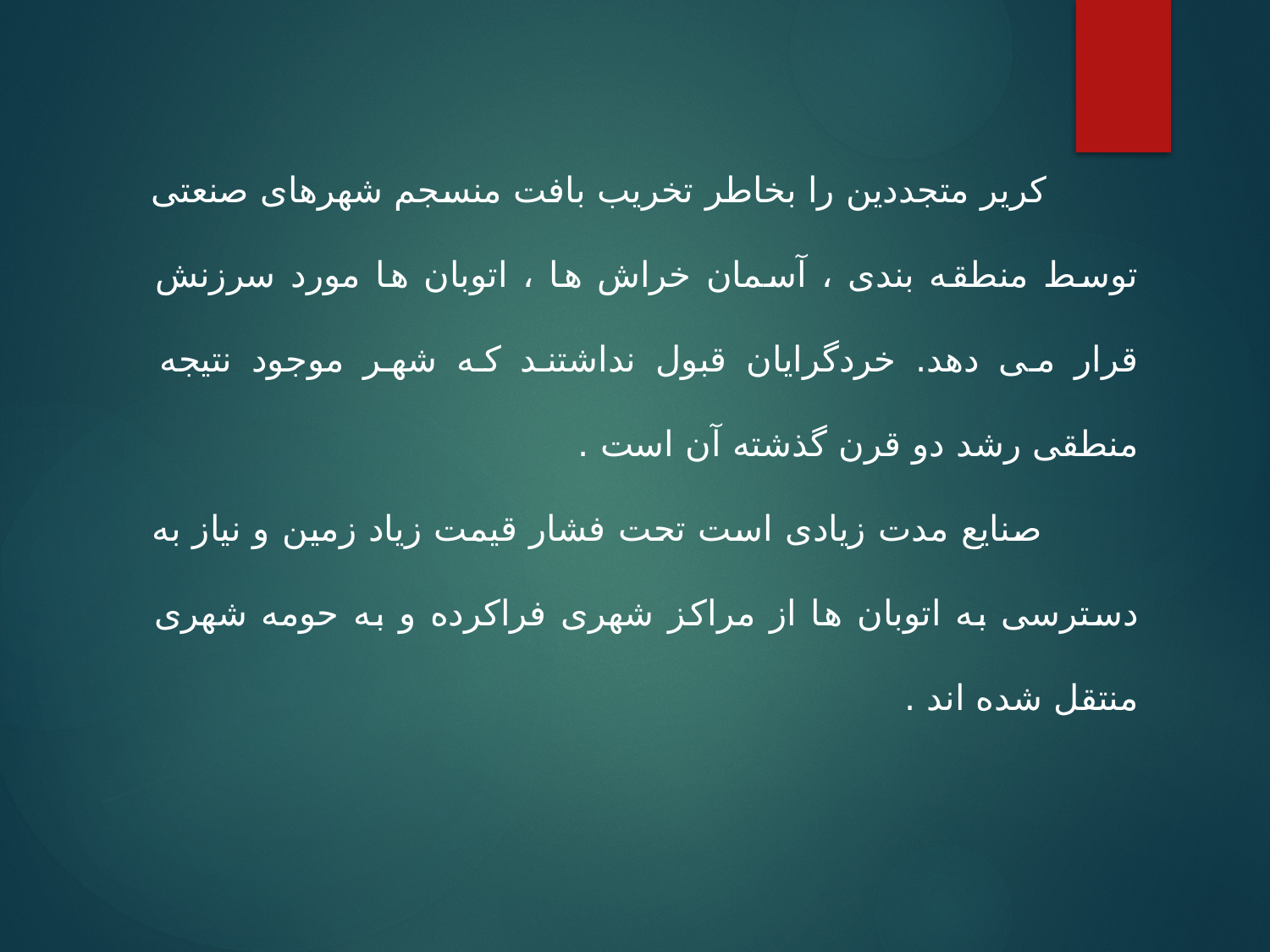

کریر متجددین را بخاطر تخریب بافت منسجم شهرهای صنعتی توسط منطقه بندی ، آسمان خراش ها ، اتوبان ها مورد سرزنش قرار می دهد. خردگرایان قبول نداشتند که شهر موجود نتیجه منطقی رشد دو قرن گذشته آن است .
        صنایع مدت زیادی است تحت فشار قیمت زیاد زمین و نیاز به دسترسی به اتوبان ها از مراکز شهری فراکرده و به حومه شهری منتقل شده اند .